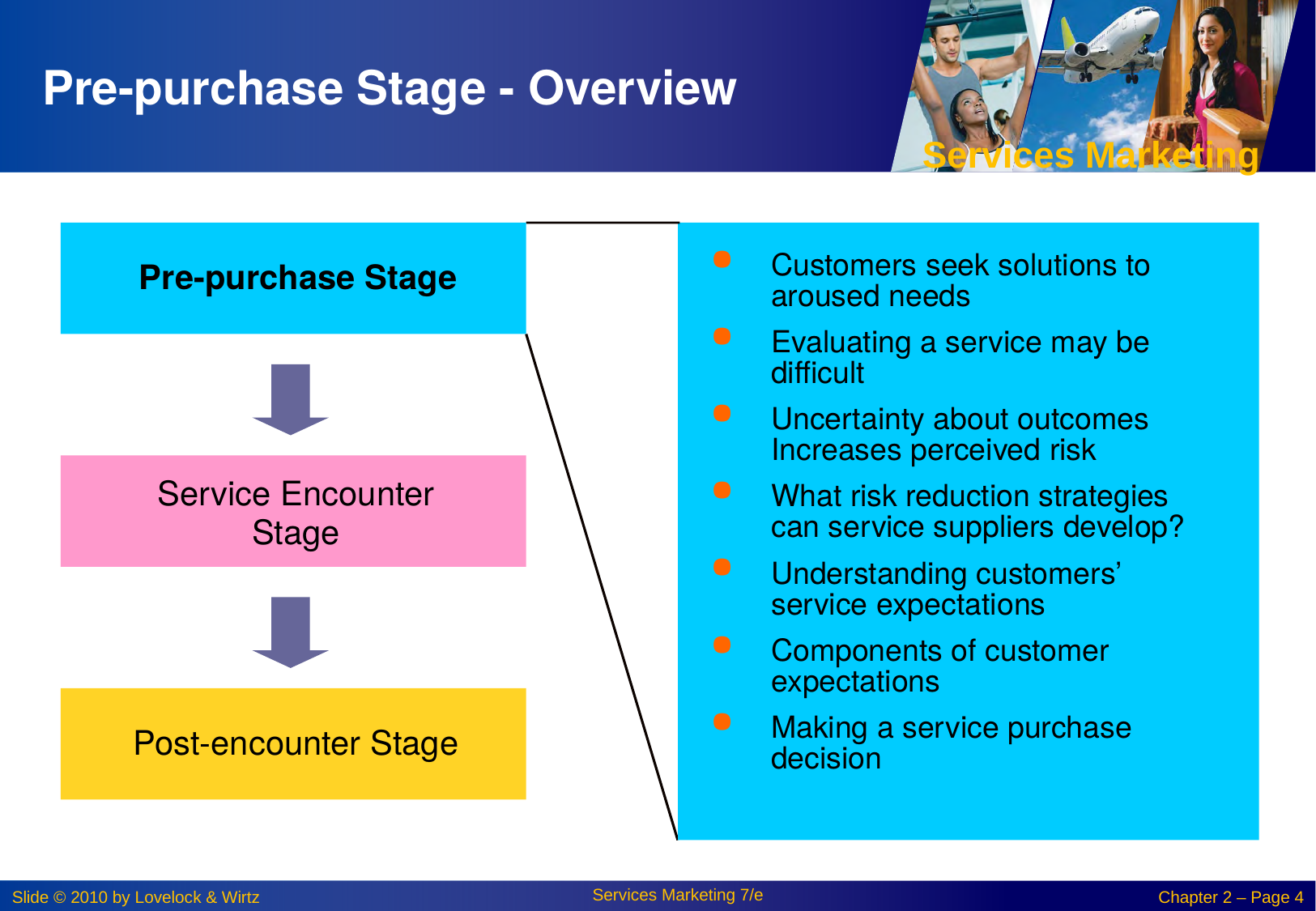

# Pre-purchase Stage - Overview

Pre-purchase Stage

Service Encounter Stage

Post-encounter Stage

Customers seek solutions to aroused needs
Evaluating a service may be difficult
Uncertainty about outcomes Increases perceived risk
What risk reduction strategies can service suppliers develop?
Understanding customers’ service expectations
Components of customer expectations
Making a service purchase decision